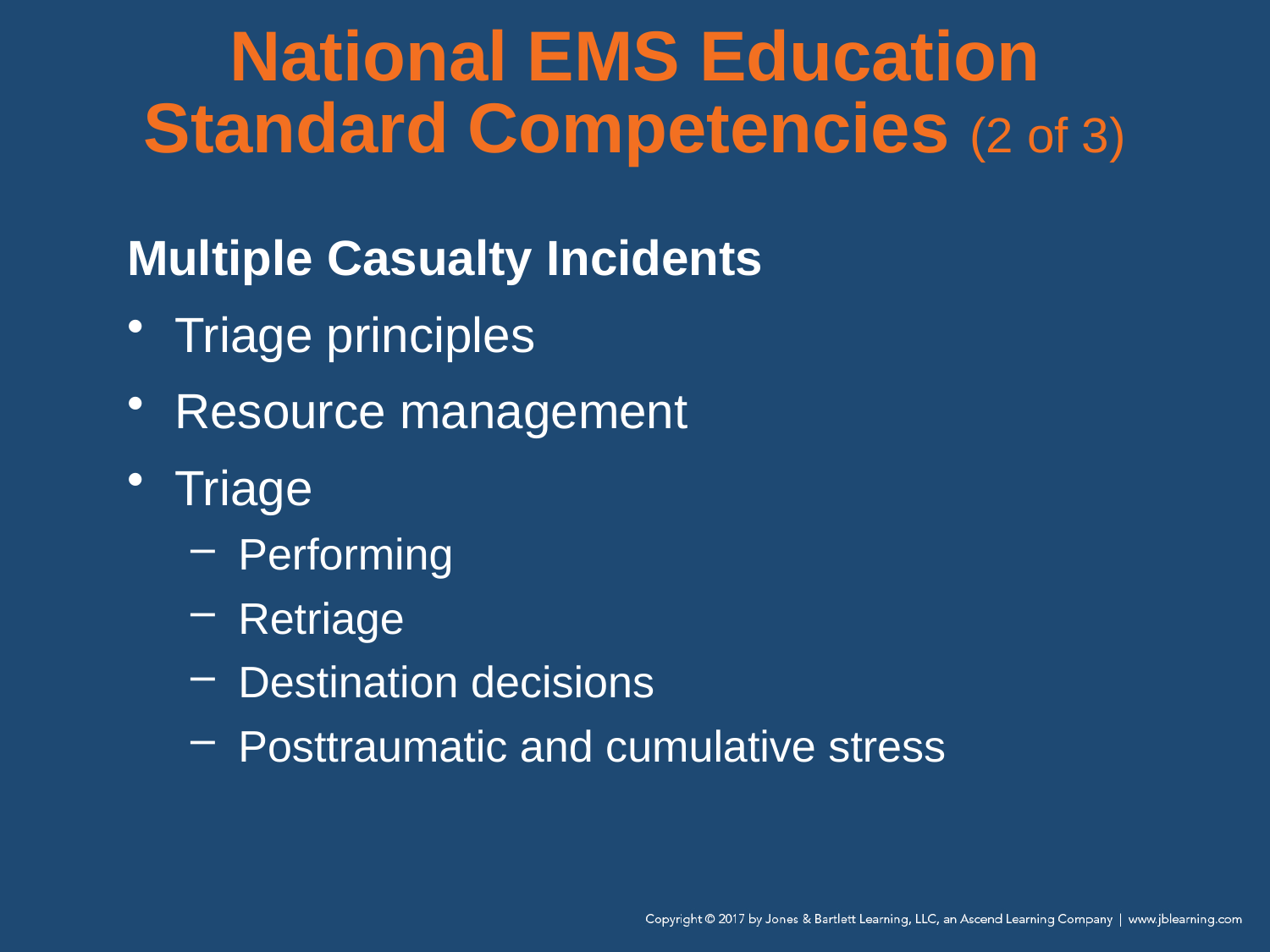

# National EMS Education Standard Competencies (2 of 3)
Multiple Casualty Incidents
Triage principles
Resource management
Triage
Performing
Retriage
Destination decisions
Posttraumatic and cumulative stress